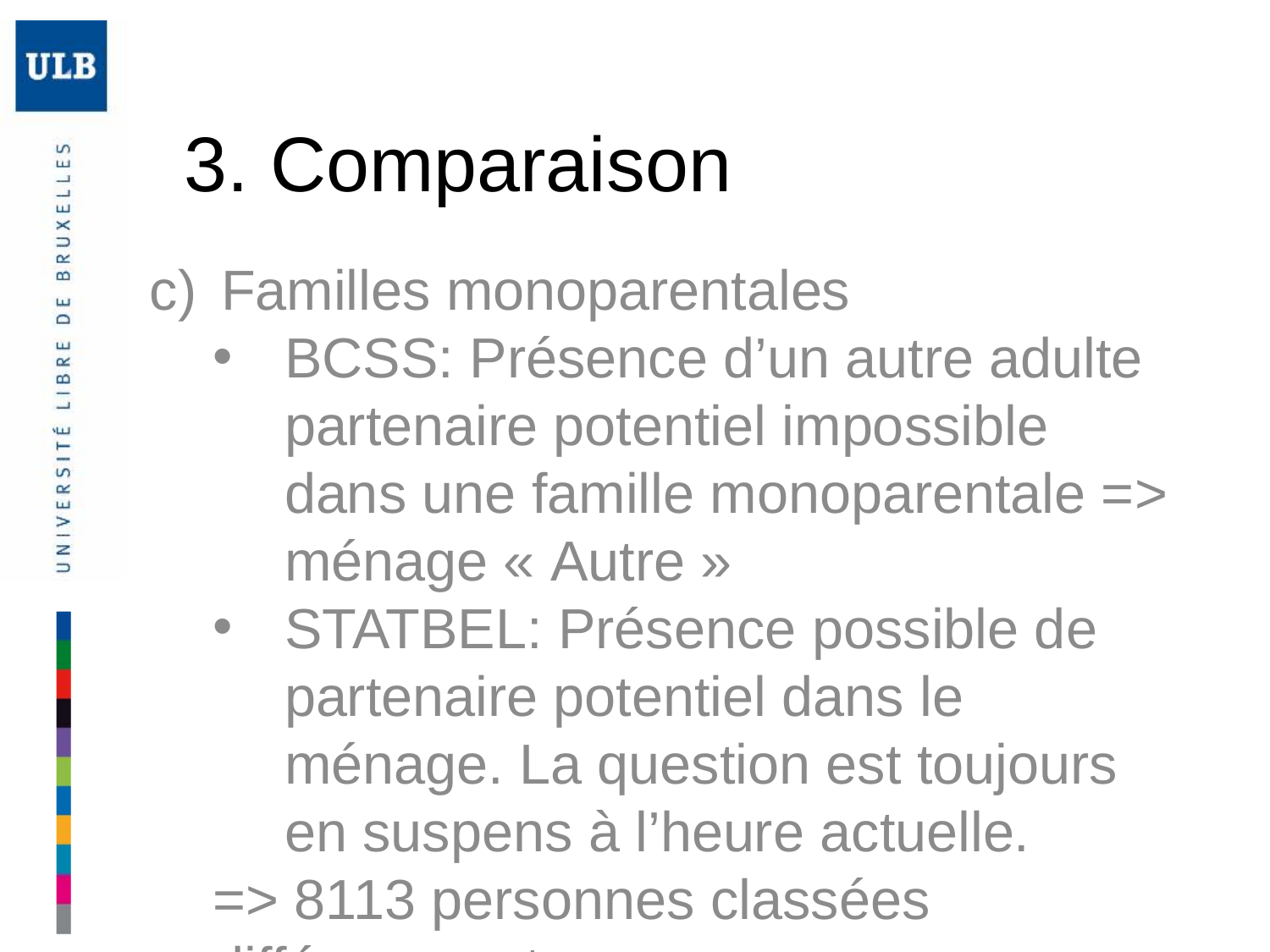

# 3. Comparaison
Familles monoparentales
BCSS: Présence d’un autre adulte partenaire potentiel impossible dans une famille monoparentale => ménage « Autre »
STATBEL: Présence possible de partenaire potentiel dans le ménage. La question est toujours en suspens à l’heure actuelle.
=> 8113 personnes classées différemment